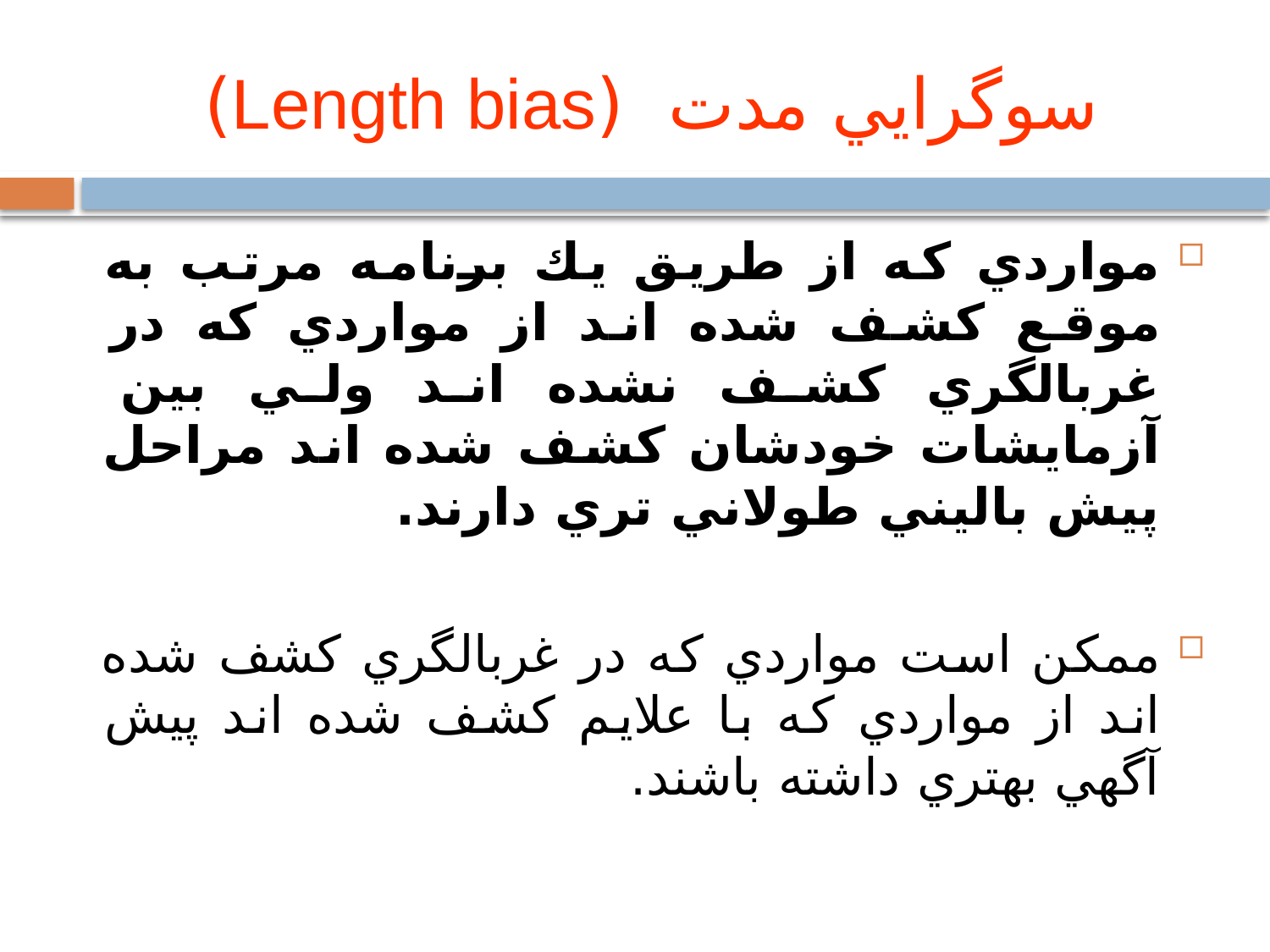

# سوگرايي مدت  (Length bias)
مواردي كه از طريق يك برنامه مرتب به موقع كشف شده اند از مواردي كه در غربالگري كشف نشده اند ولي بين آزمايشات خودشان كشف شده اند مراحل پيش باليني طولاني تري دارند.

ممكن است مواردي كه در غربالگري كشف شده اند از مواردي كه با علايم كشف شده اند پيش آگهي بهتري داشته باشند.